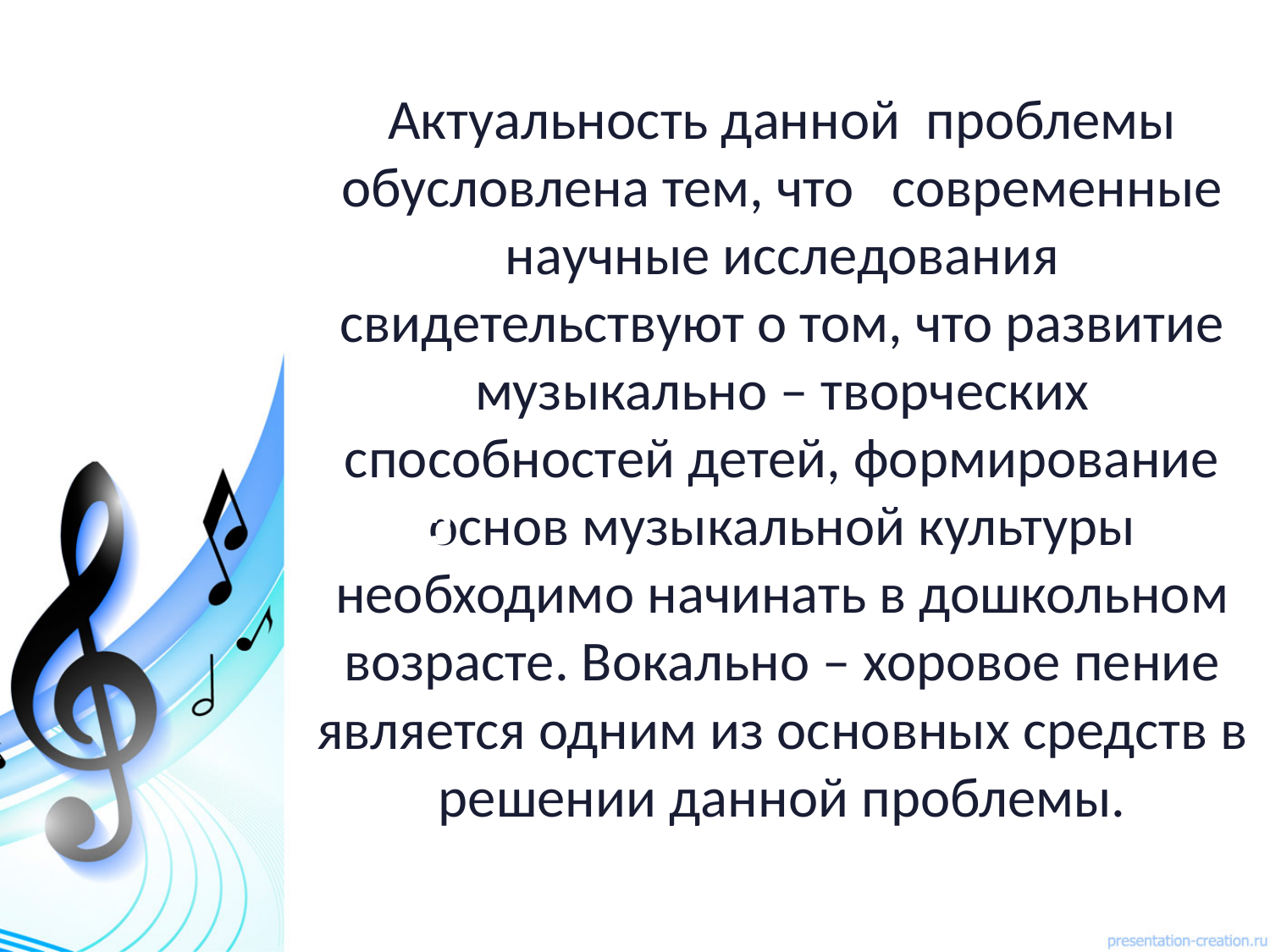

Актуальность данной  проблемы обусловлена тем, что   современные научные исследования свидетельствуют о том, что развитие музыкально – творческих способностей детей, формирование основ музыкальной культуры необходимо начинать в дошкольном возрасте. Вокально – хоровое пение является одним из основных средств в решении данной проблемы.
1
2
3
5